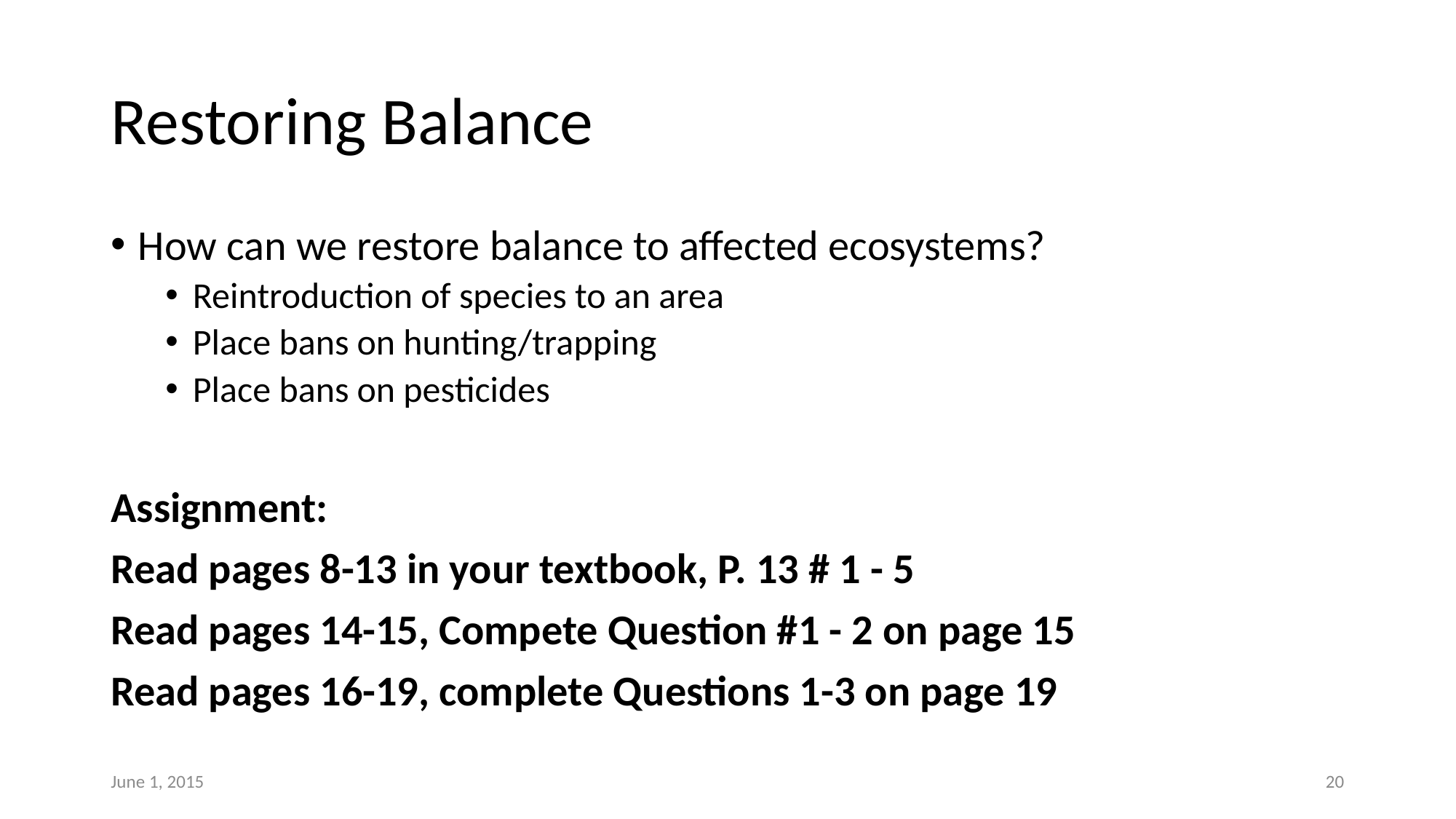

# Restoring Balance
How can we restore balance to affected ecosystems?
Reintroduction of species to an area
Place bans on hunting/trapping
Place bans on pesticides

Assignment:
Read pages 8-13 in your textbook, P. 13 # 1 - 5
Read pages 14-15, Compete Question #1 - 2 on page 15
Read pages 16-19, complete Questions 1-3 on page 19

June 1, 2015
20